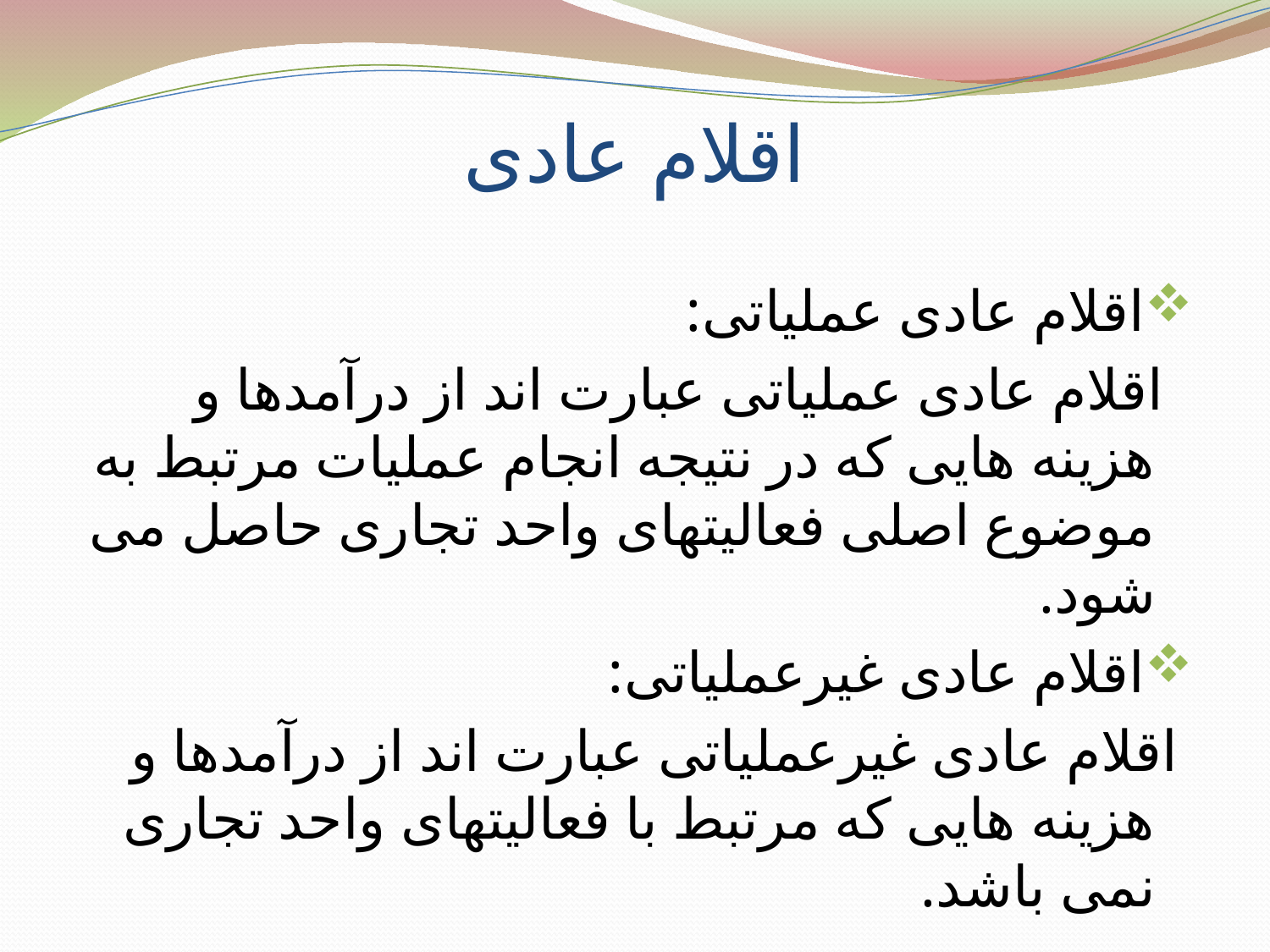

# اقلام عادی
اقلام عادی عملیاتی:
  اقلام عادی عملیاتی عبارت اند از درآمدها و هزینه هایی که در نتیجه انجام عملیات مرتبط به موضوع اصلی فعالیتهای واحد تجاری حاصل می شود.
اقلام عادی غیرعملیاتی:
 اقلام عادی غیرعملیاتی عبارت اند از درآمدها و هزینه هایی که مرتبط با فعالیتهای واحد تجاری نمی باشد.